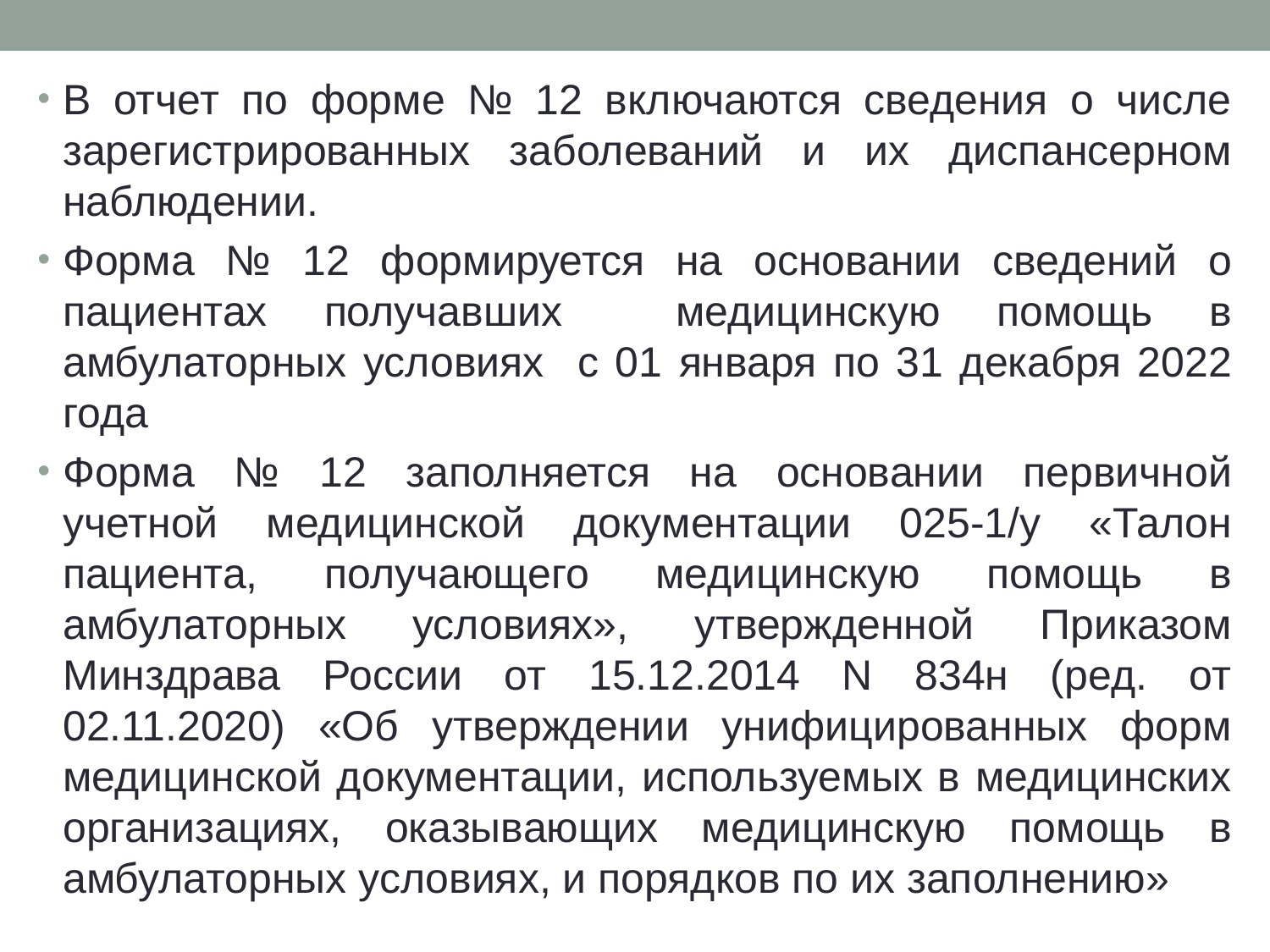

В отчет по форме № 12 включаются сведения о числе зарегистрированных заболеваний и их диспансерном наблюдении.
Форма № 12 формируется на основании сведений о пациентах получавших  медицинскую помощь в амбулаторных условиях  с 01 января по 31 декабря 2022 года
Форма № 12 заполняется на основании первичной учетной медицинской документации 025-1/у «Талон пациента, получающего медицинскую помощь в амбулаторных условиях», утвержденной Приказом Минздрава России от 15.12.2014 N 834н (ред. от 02.11.2020) «Об утверждении унифицированных форм медицинской документации, используемых в медицинских организациях, оказывающих медицинскую помощь в амбулаторных условиях, и порядков по их заполнению»